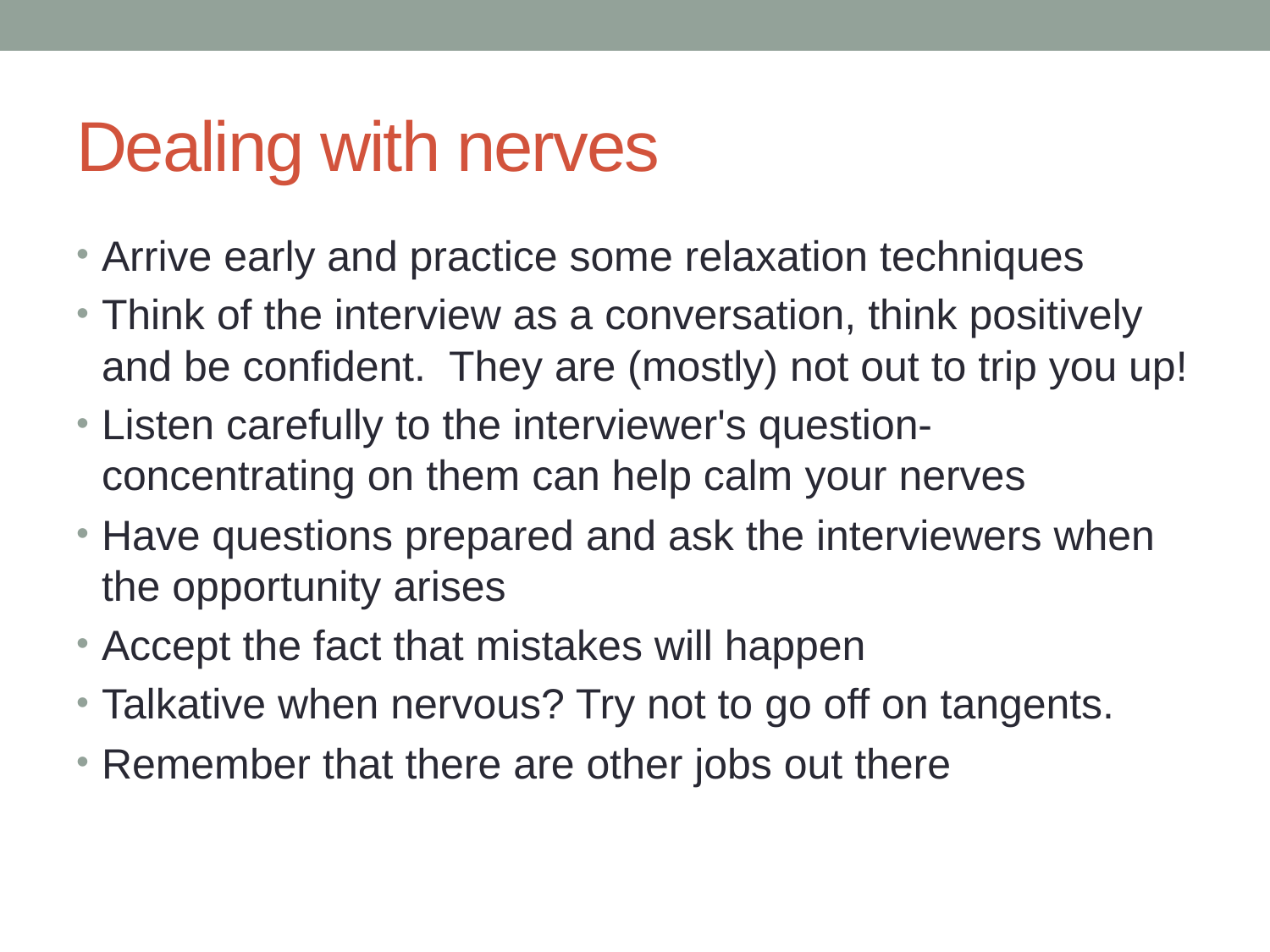

# Dealing with nerves
Arrive early and practice some relaxation techniques
Think of the interview as a conversation, think positively and be confident.  They are (mostly) not out to trip you up!
Listen carefully to the interviewer's question- concentrating on them can help calm your nerves
Have questions prepared and ask the interviewers when the opportunity arises
Accept the fact that mistakes will happen
Talkative when nervous? Try not to go off on tangents.
Remember that there are other jobs out there